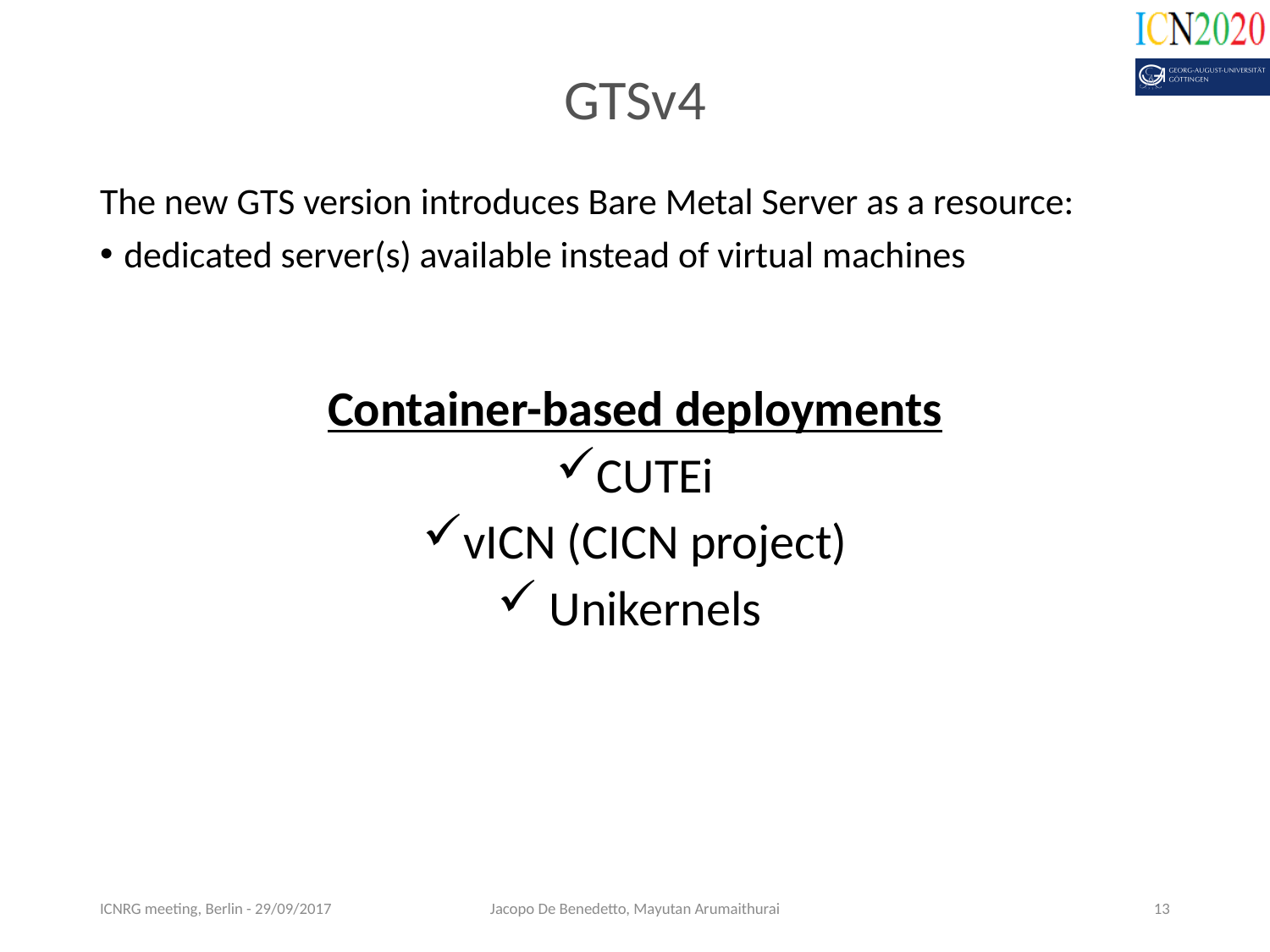

GTSv4
The new GTS version introduces Bare Metal Server as a resource:
dedicated server(s) available instead of virtual machines

Container-based deployments
CUTEi
vICN (CICN project)
 Unikernels

ICNRG meeting, Berlin - 29/09/2017
Jacopo De Benedetto, Mayutan Arumaithurai
13